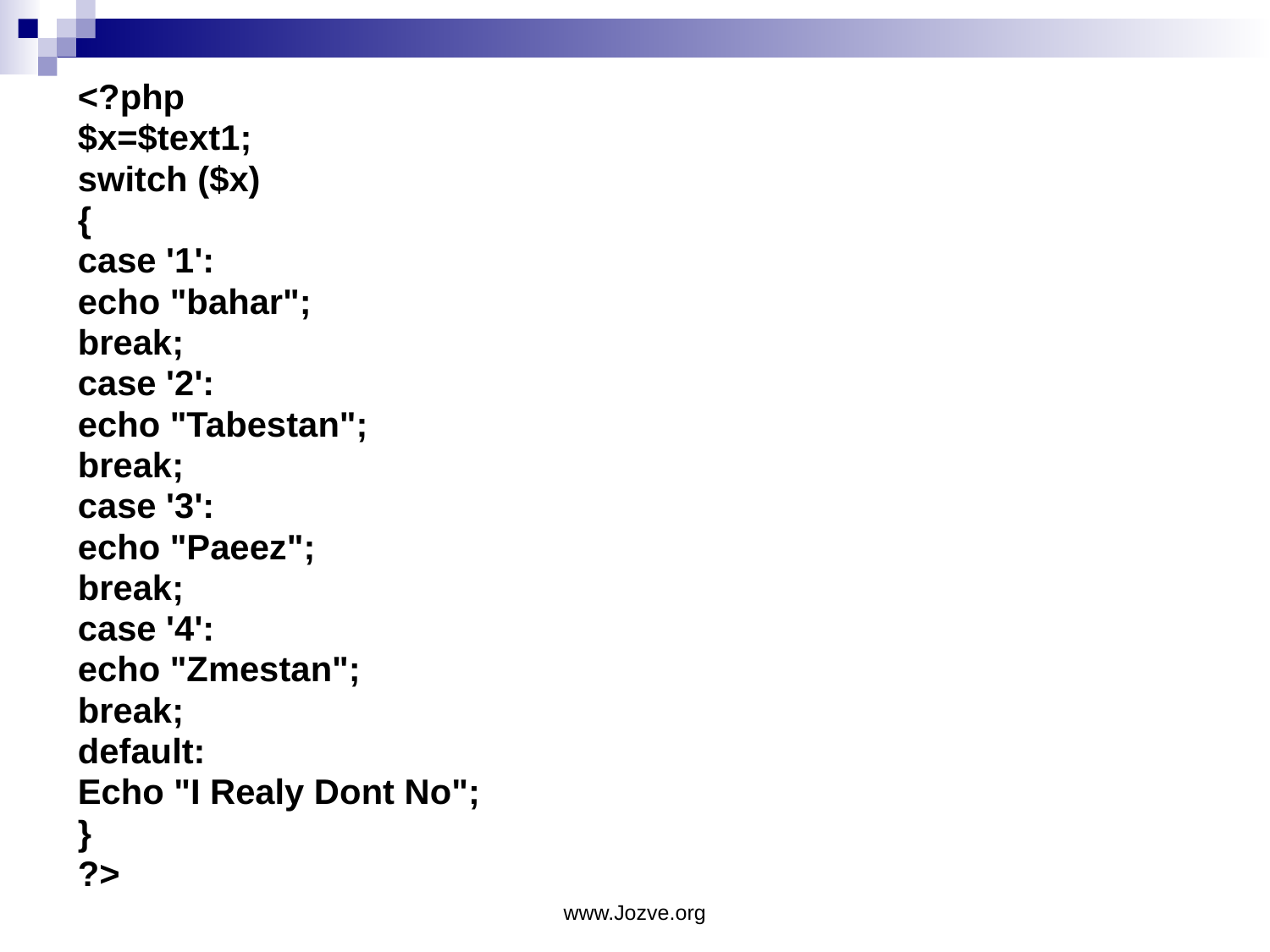

<?php
$x=$text1;
switch ($x)
{
case '1':
echo "bahar";
break;
case '2':
echo "Tabestan";
break;
case '3':
echo "Paeez";
break;
case '4':
echo "Zmestan";
break;
default:
Echo "I Realy Dont No";
}
?>

www.Jozve.org